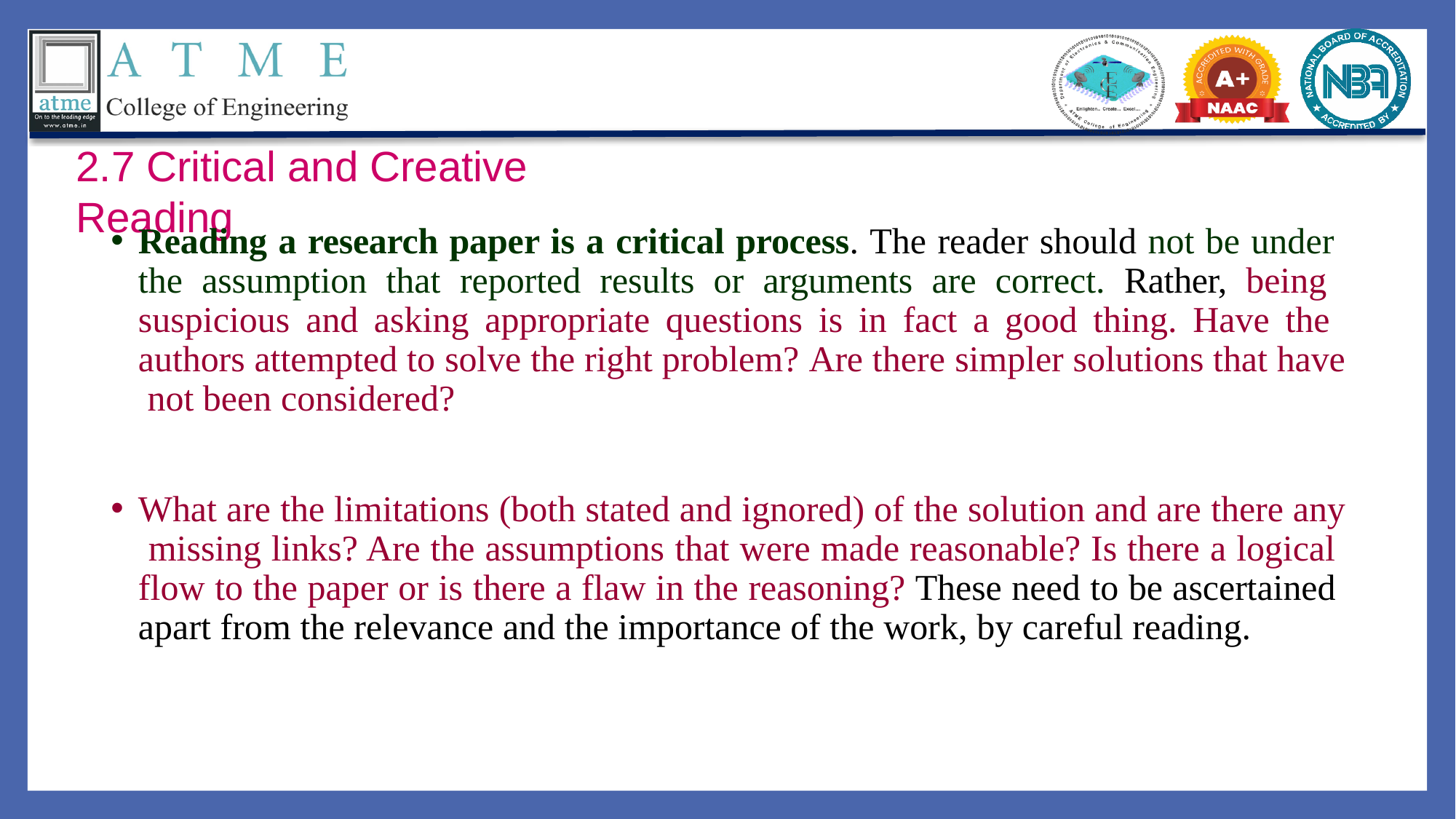

2.7 Critical and Creative Reading
Reading a research paper is a critical process. The reader should not be under  the assumption that reported results or arguments are correct. Rather, being  suspicious and asking appropriate questions is in fact a good thing. Have the  authors attempted to solve the right problem? Are there simpler solutions that have  not been considered?

What are the limitations (both stated and ignored) of the solution and are there any  missing links? Are the assumptions that were made reasonable? Is there a logical  flow to the paper or is there a flaw in the reasoning? These need to be ascertained  apart from the relevance and the importance of the work, by careful reading.